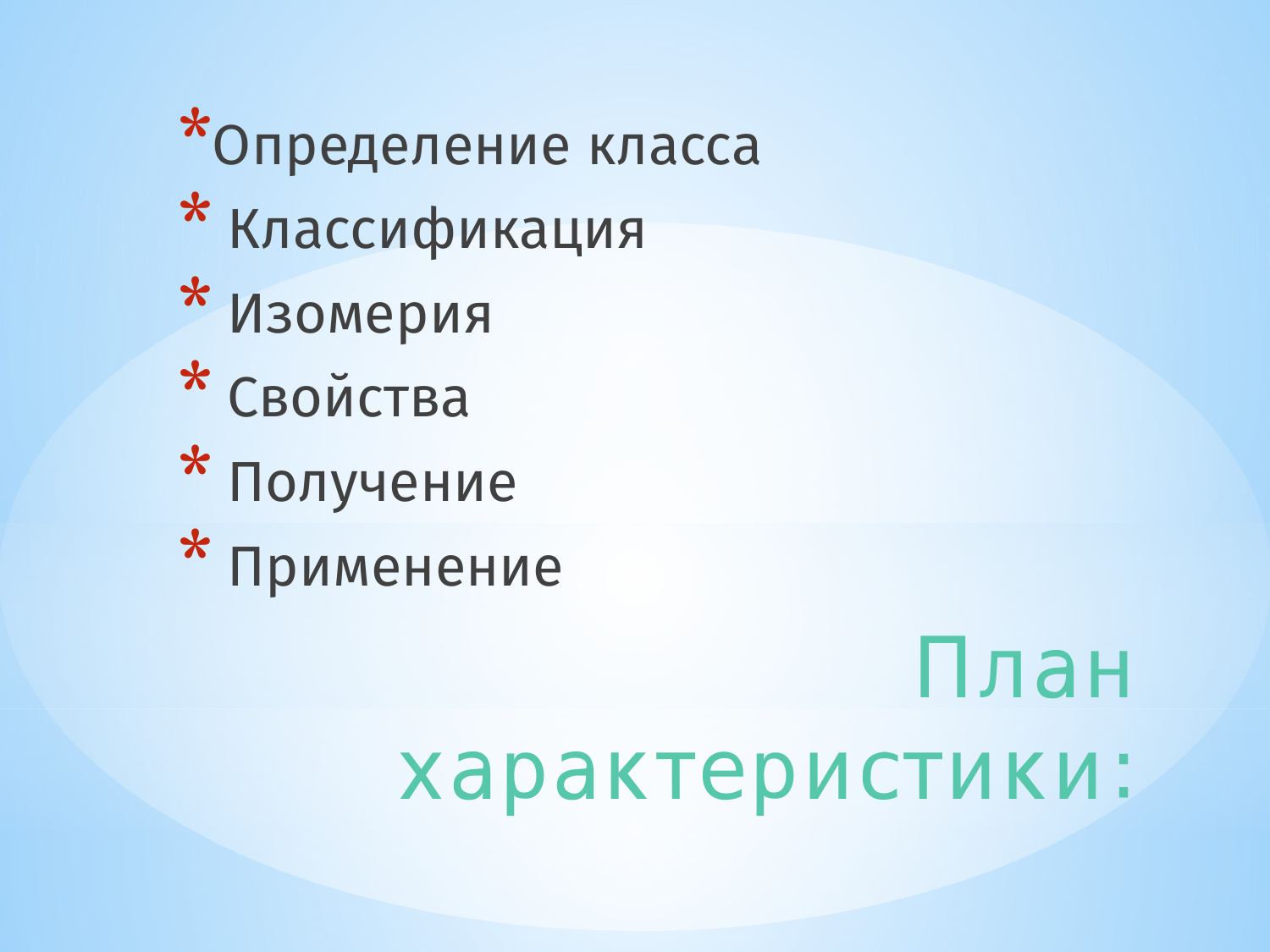

Определение класса
 Классификация
 Изомерия
 Свойства
 Получение
 Применение
# План характеристики: